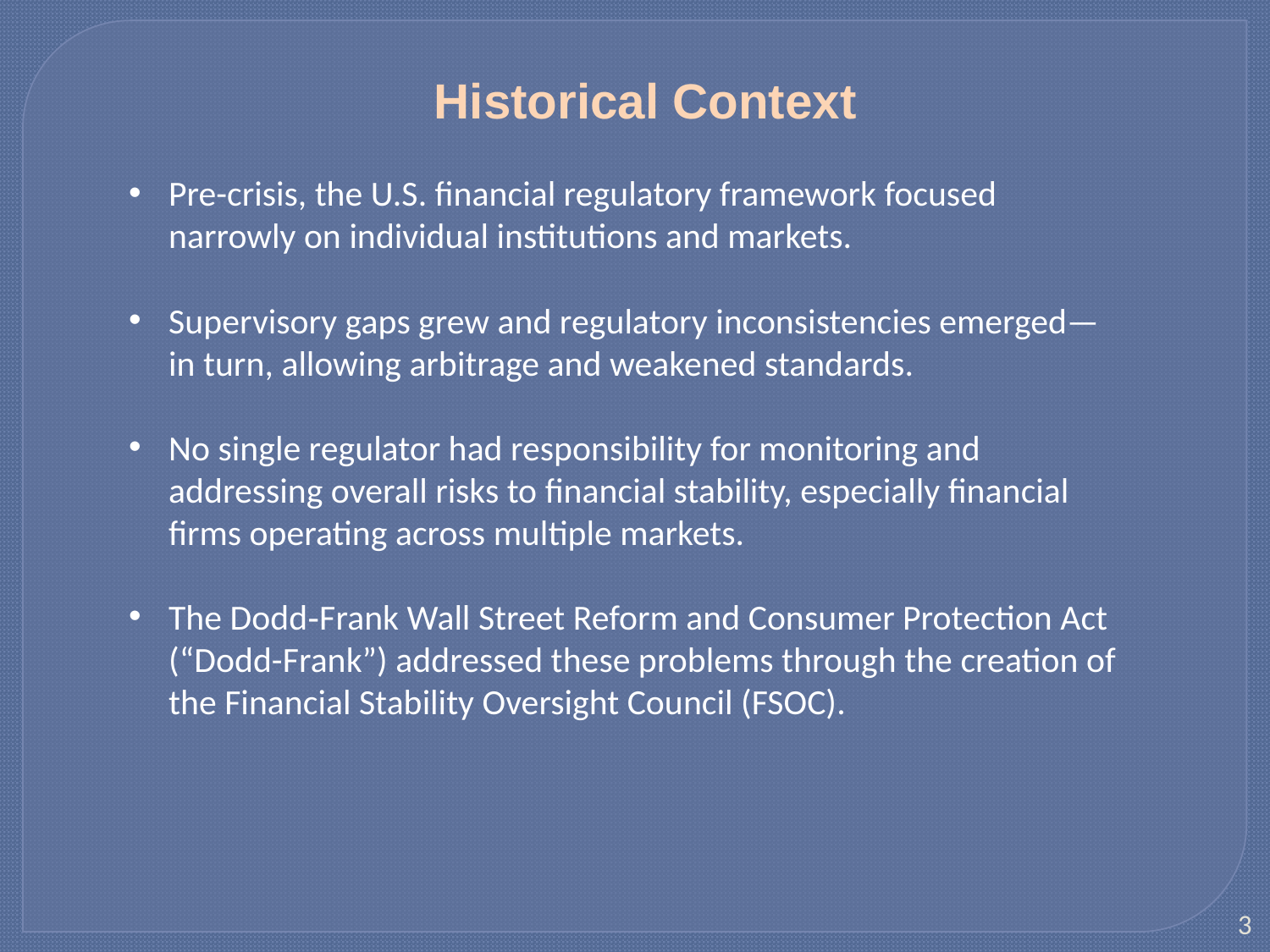

Historical Context
Pre-crisis, the U.S. financial regulatory framework focused narrowly on individual institutions and markets.

Supervisory gaps grew and regulatory inconsistencies emerged—in turn, allowing arbitrage and weakened standards.

No single regulator had responsibility for monitoring and addressing overall risks to financial stability, especially financial firms operating across multiple markets.

The Dodd‐Frank Wall Street Reform and Consumer Protection Act (“Dodd-Frank”) addressed these problems through the creation of the Financial Stability Oversight Council (FSOC).

3